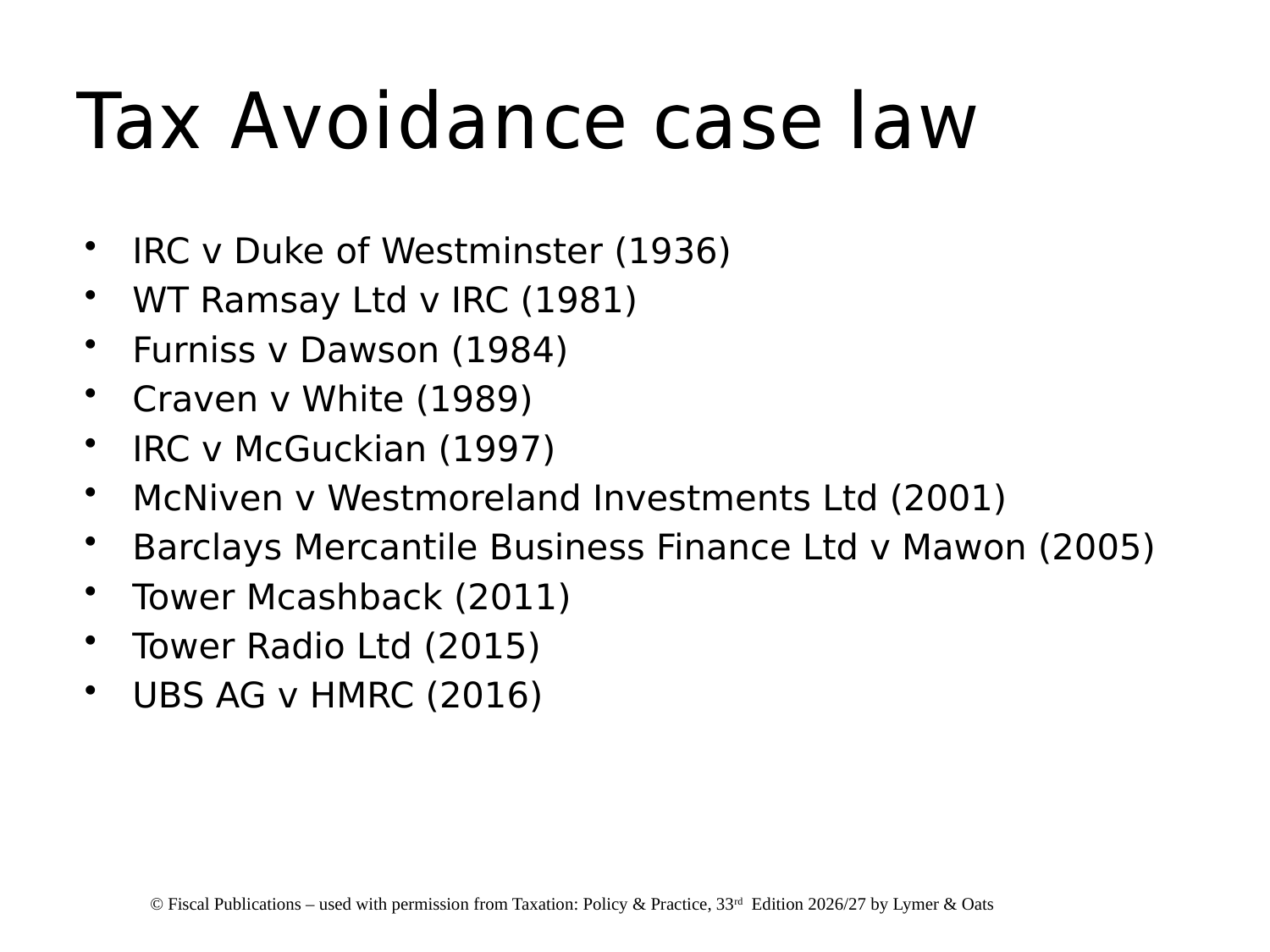

# Tax Avoidance case law
IRC v Duke of Westminster (1936)
WT Ramsay Ltd v IRC (1981)
Furniss v Dawson (1984)
Craven v White (1989)
IRC v McGuckian (1997)
McNiven v Westmoreland Investments Ltd (2001)
Barclays Mercantile Business Finance Ltd v Mawon (2005)
Tower Mcashback (2011)
Tower Radio Ltd (2015)
UBS AG v HMRC (2016)